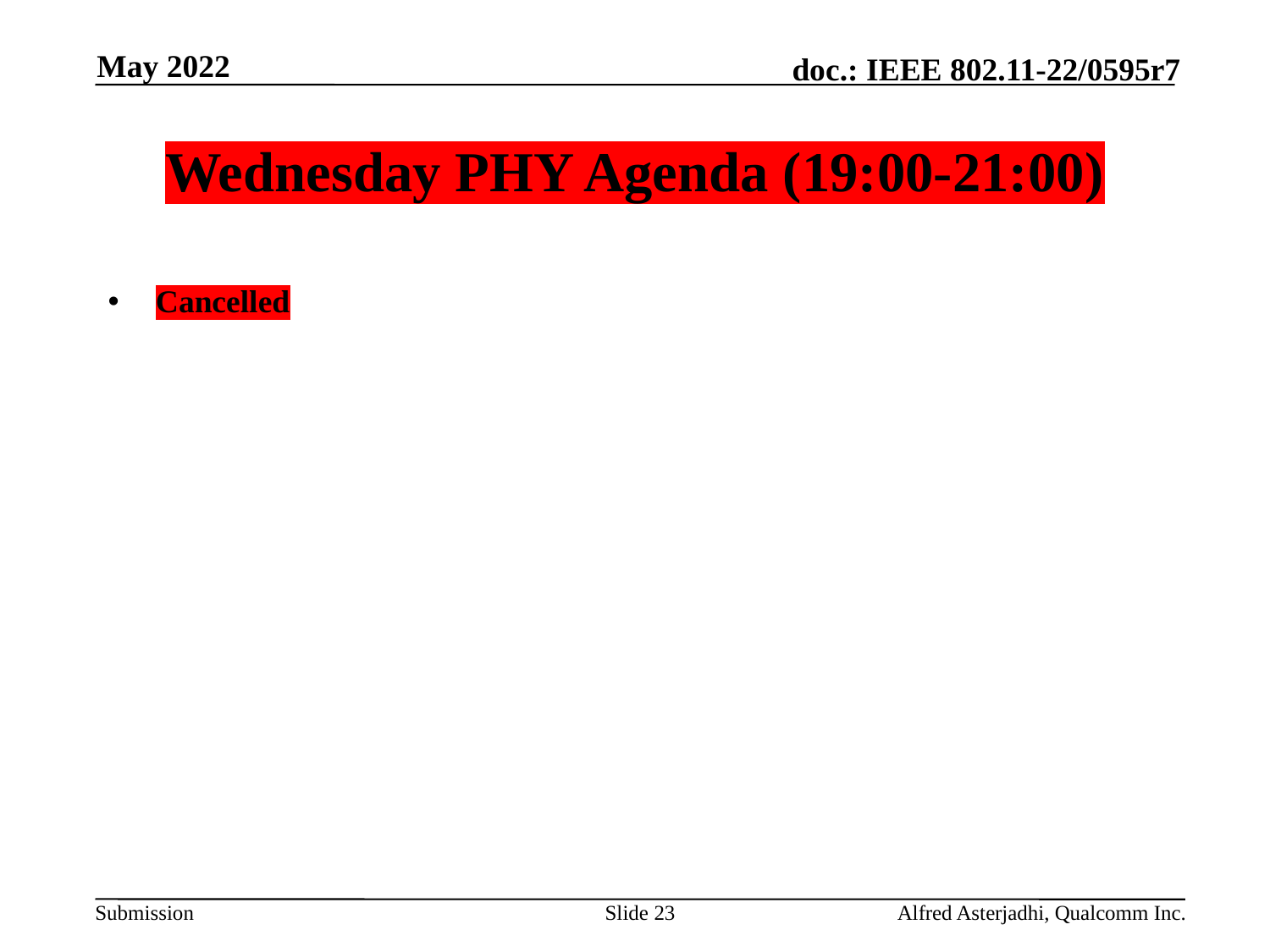

May 2022
# Wednesday PHY Agenda (19:00-21:00)
Cancelled
Slide 23
Alfred Asterjadhi, Qualcomm Inc.